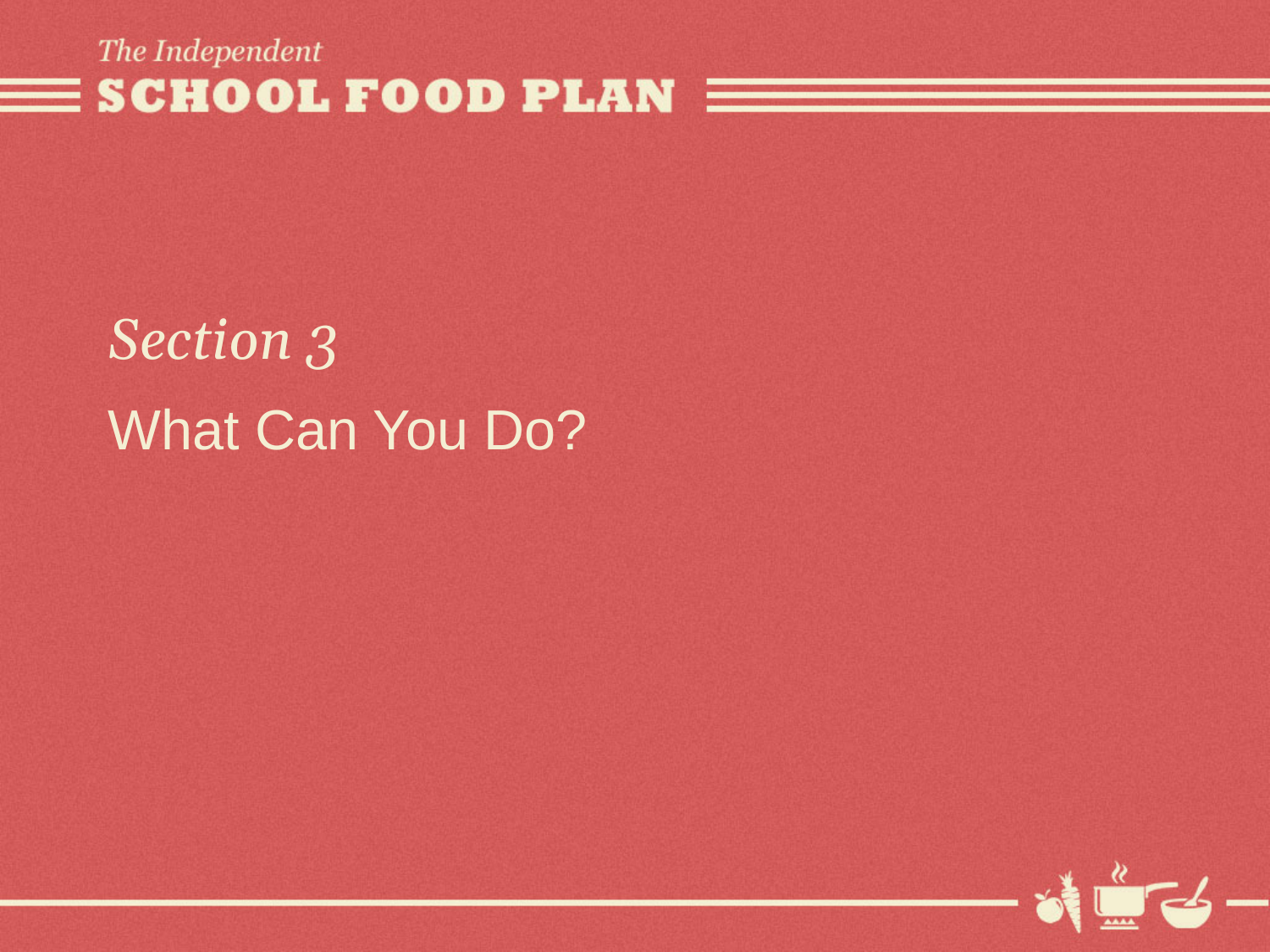

# Section 3
What Can You Do?